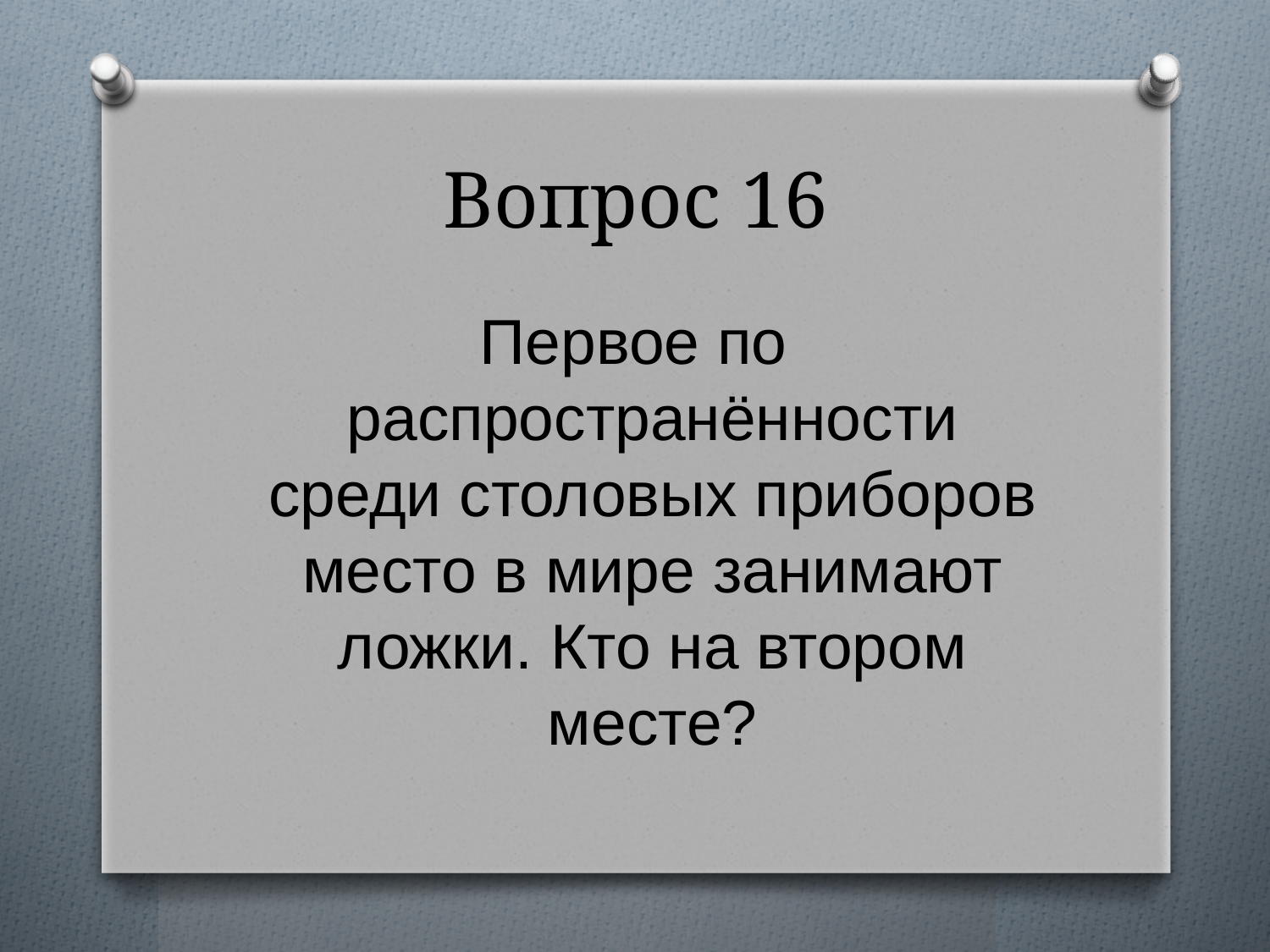

# Вопрос 16
Первое по распространённости среди столовых приборов место в мире занимают ложки. Кто на втором месте?